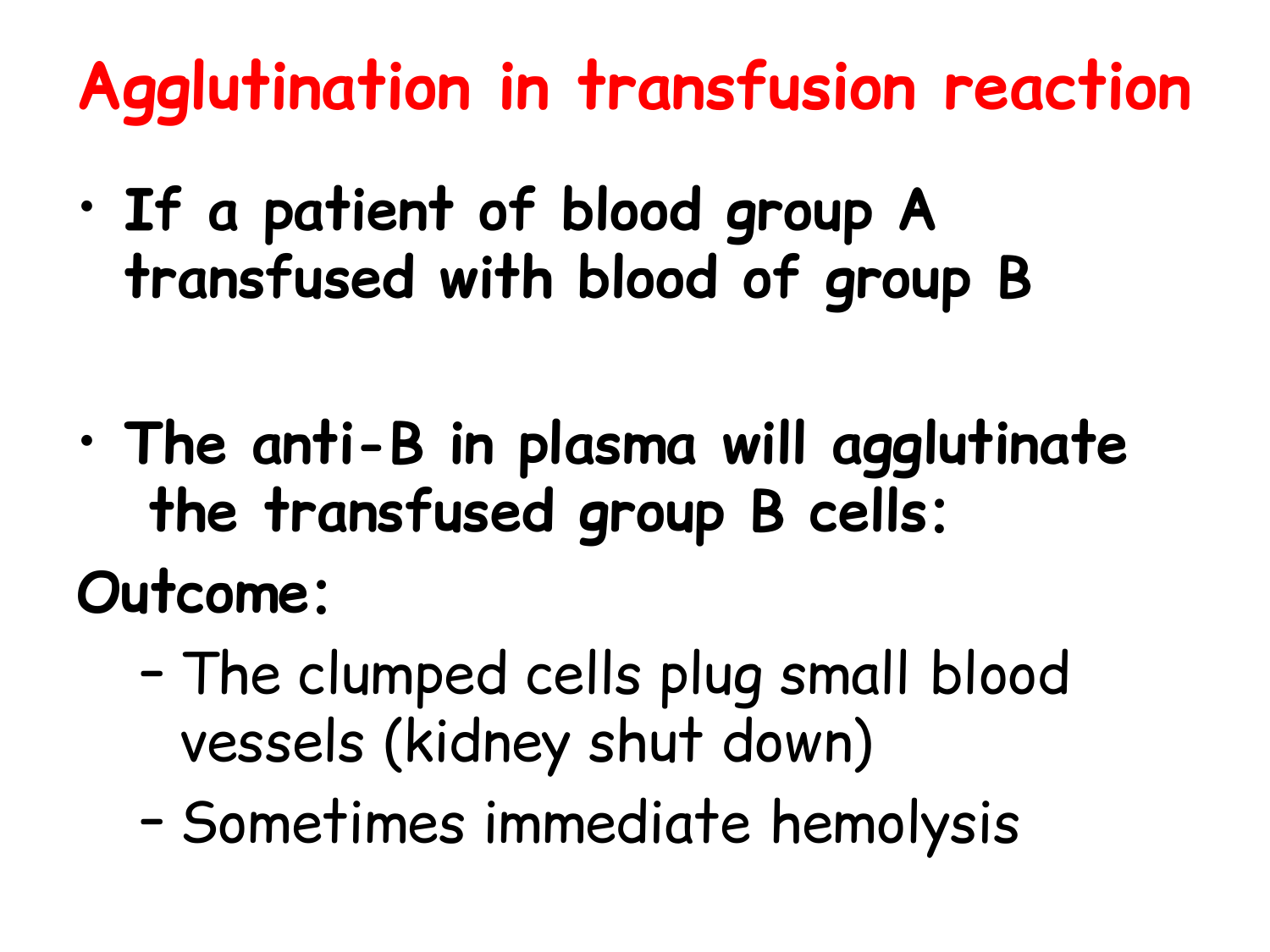

# Agglutination in transfusion reaction
If a patient of blood group A  transfused with blood of group B

The anti-B in plasma will agglutinate  the transfused group B cells:
Outcome:
The clumped cells plug small blood
vessels (kidney shut down)
Sometimes immediate hemolysis